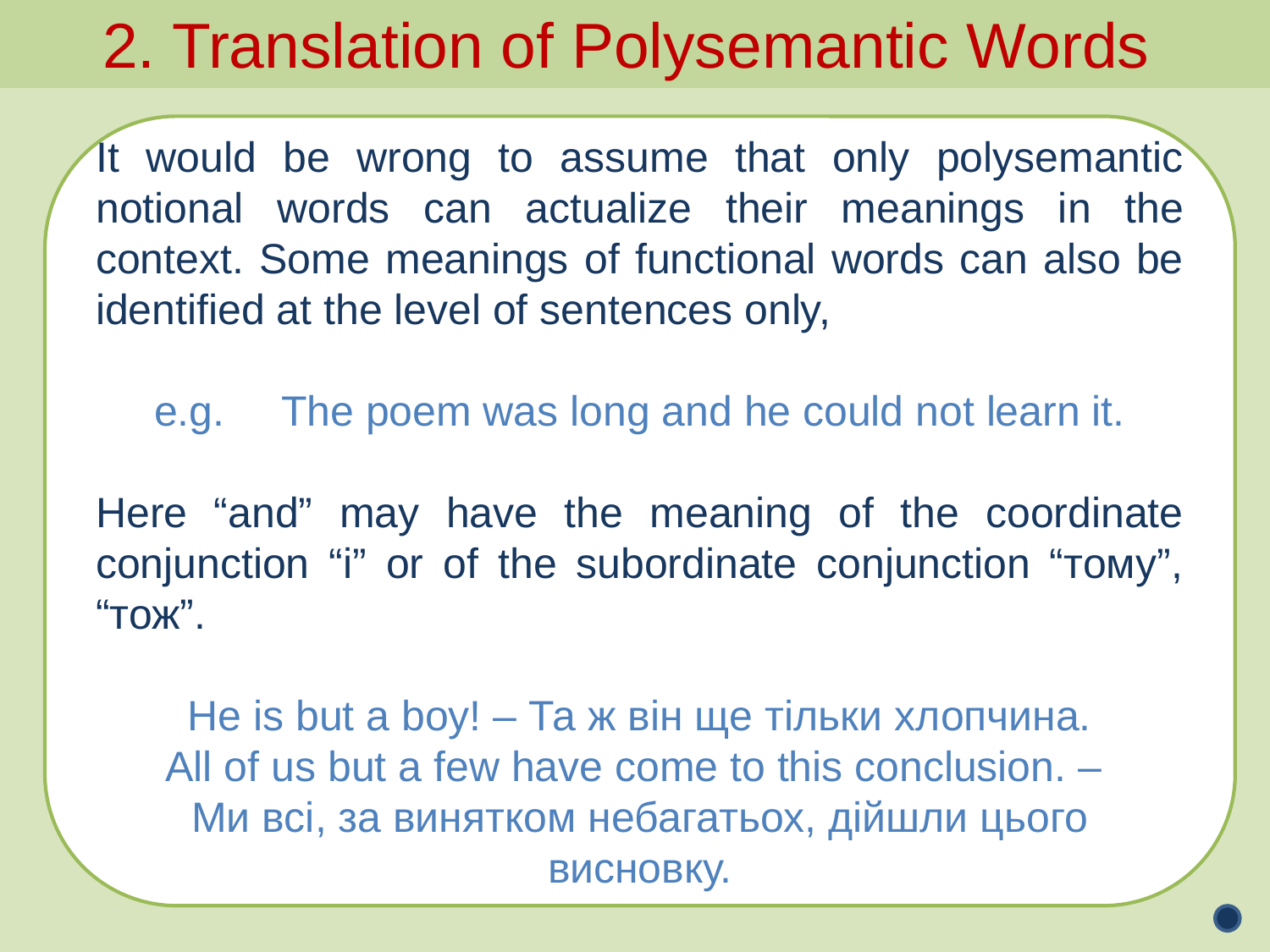

2. Translation of Polysemantic Words
It would be wrong to assume that only polysemantic notional words can actualize their meanings in the context. Some meanings of functional words can also be identified at the level of sentences only,

e.g.	The poem was long and he could not learn it.

Here “and” may have the meaning of the coordinate conjunction “i” or of the subordinate conjunction “тому”, “тож”.

He is but a boy! – Та ж він ще тільки хлопчина.
All of us but a few have come to this conclusion. –
Ми всі, за винятком небагатьох, дійшли цього висновку.